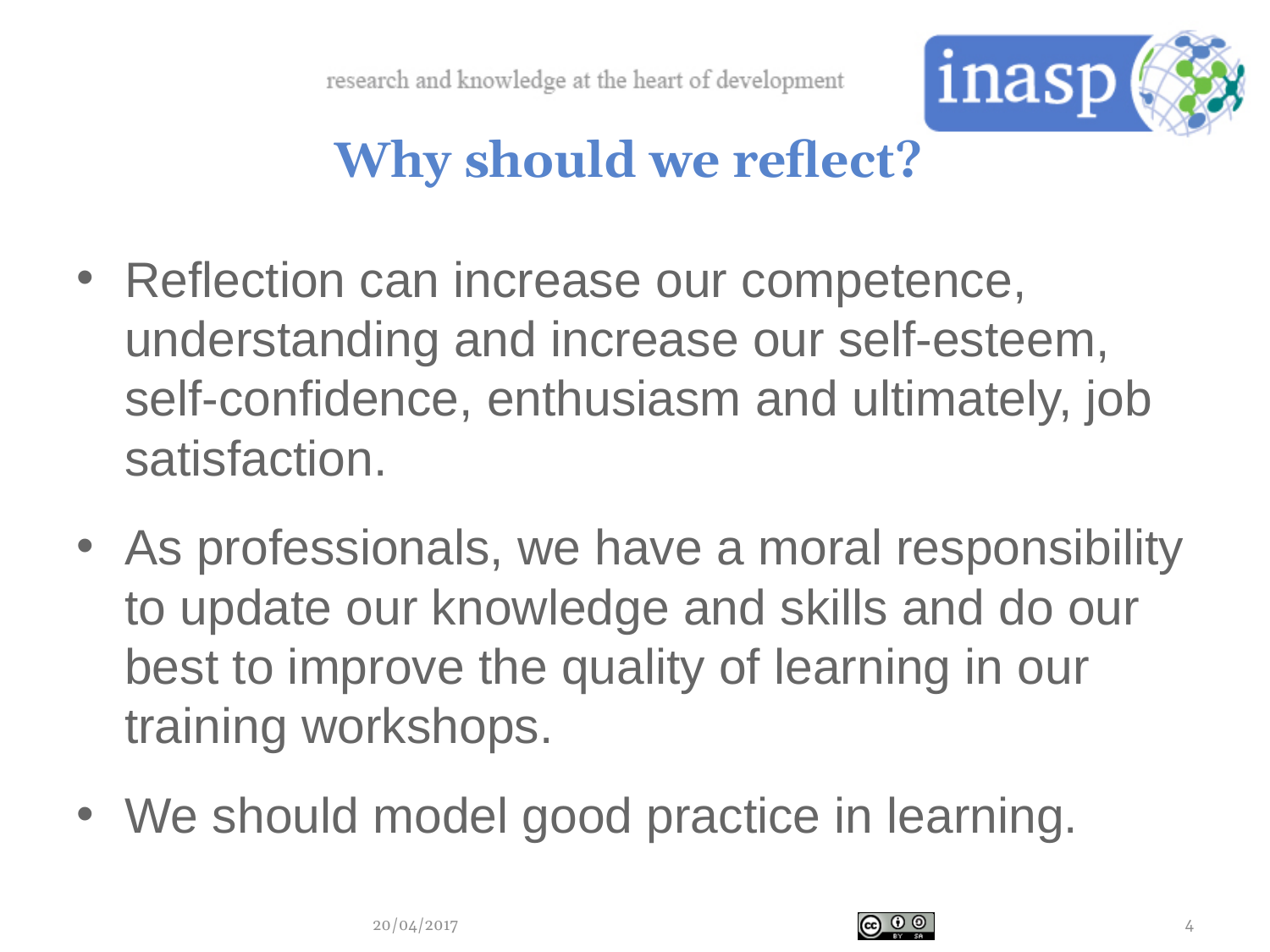

# Why should we reflect?
Reflection can increase our competence, understanding and increase our self-esteem, self-confidence, enthusiasm and ultimately, job satisfaction.
As professionals, we have a moral responsibility to update our knowledge and skills and do our best to improve the quality of learning in our training workshops.
We should model good practice in learning.

20/04/2017

4